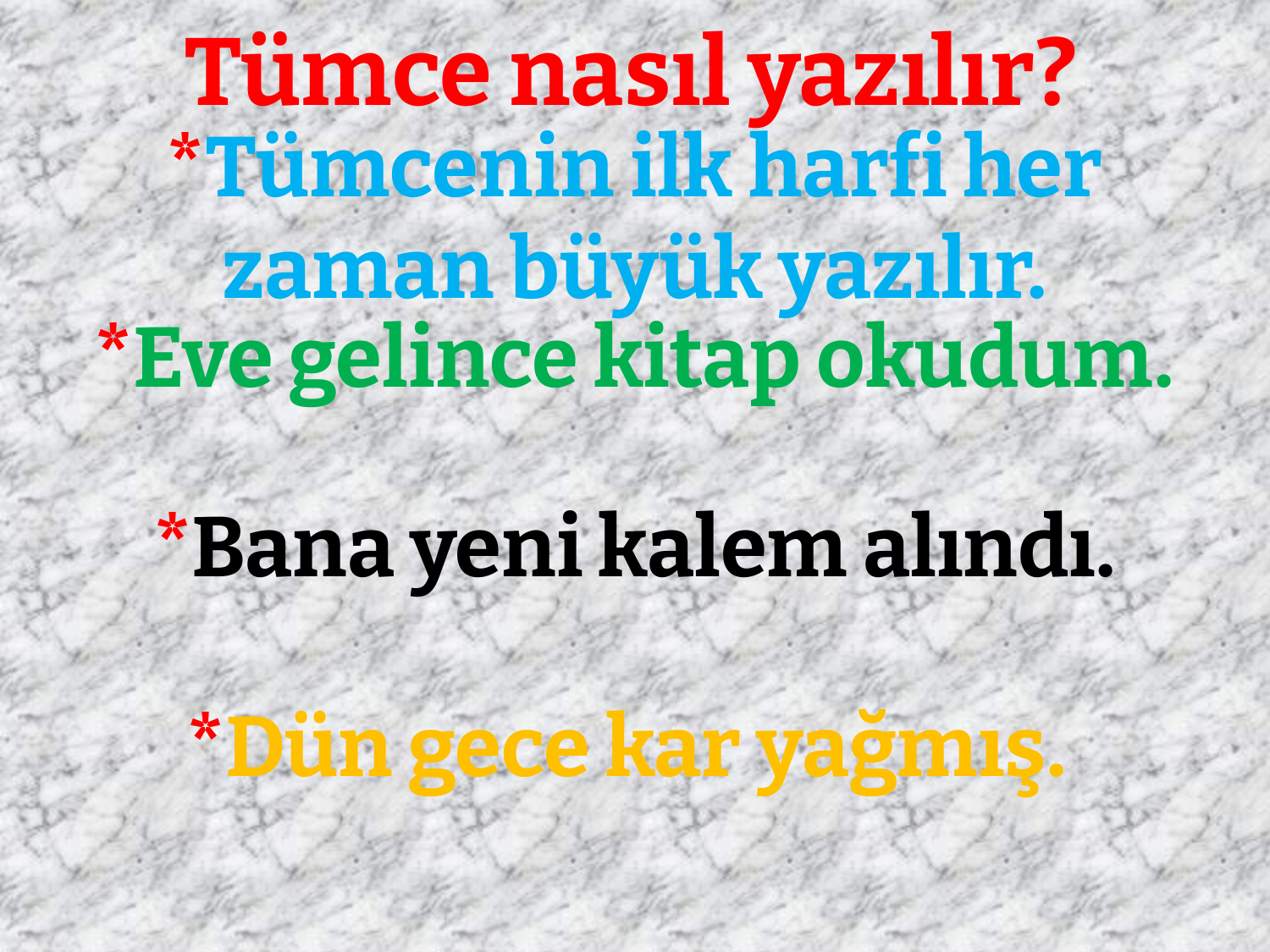

Tümce nasıl yazılır?
*Tümcenin ilk harfi her zaman büyük yazılır.
*Eve gelince kitap okudum.
*Bana yeni kalem alındı.
*Dün gece kar yağmış.